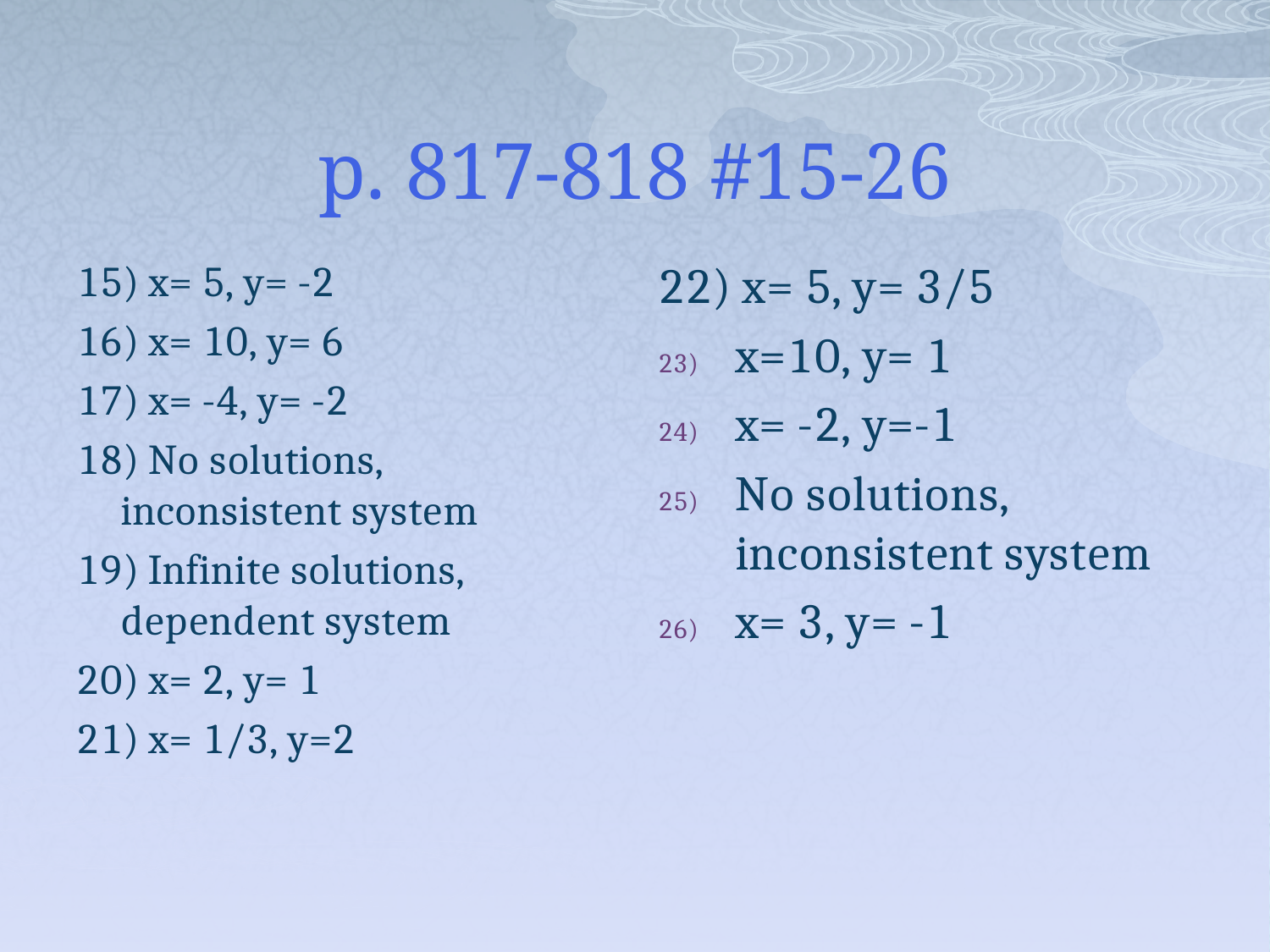

# p. 817-818 #15-26
15) x= 5, y= -2
16) x= 10, y= 6
17) x= -4, y= -2
18) No solutions, inconsistent system
19) Infinite solutions, dependent system
20) x= 2, y= 1
21) x= 1/3, y=2
22) x= 5, y= 3/5
x=10, y= 1
x= -2, y=-1
No solutions, inconsistent system
x= 3, y= -1